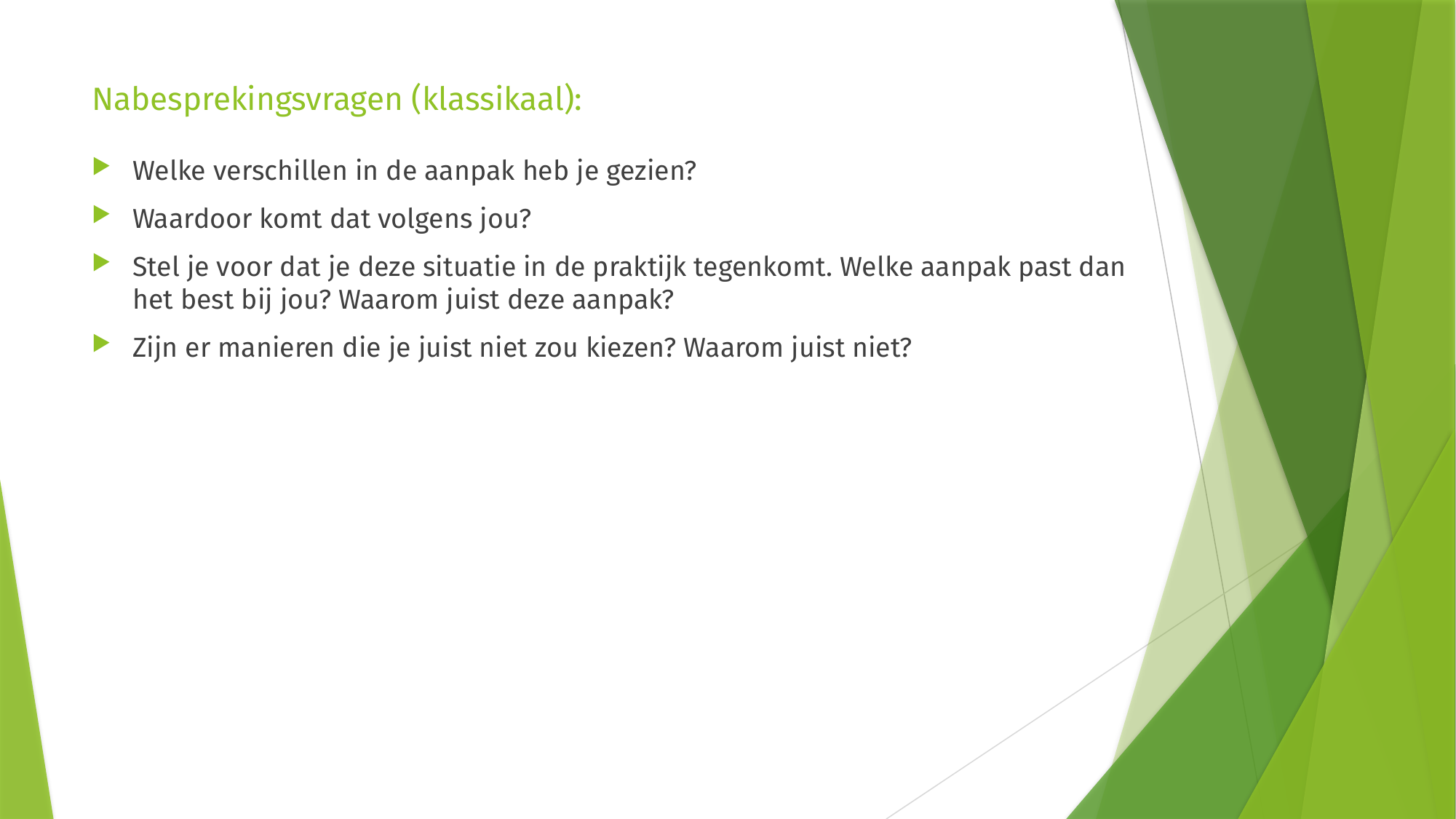

# Nabesprekingsvragen (klassikaal):
Welke verschillen in de aanpak heb je gezien?
Waardoor komt dat volgens jou?
Stel je voor dat je deze situatie in de praktijk tegenkomt. Welke aanpak past dan het best bij jou? Waarom juist deze aanpak?
Zijn er manieren die je juist niet zou kiezen? Waarom juist niet?